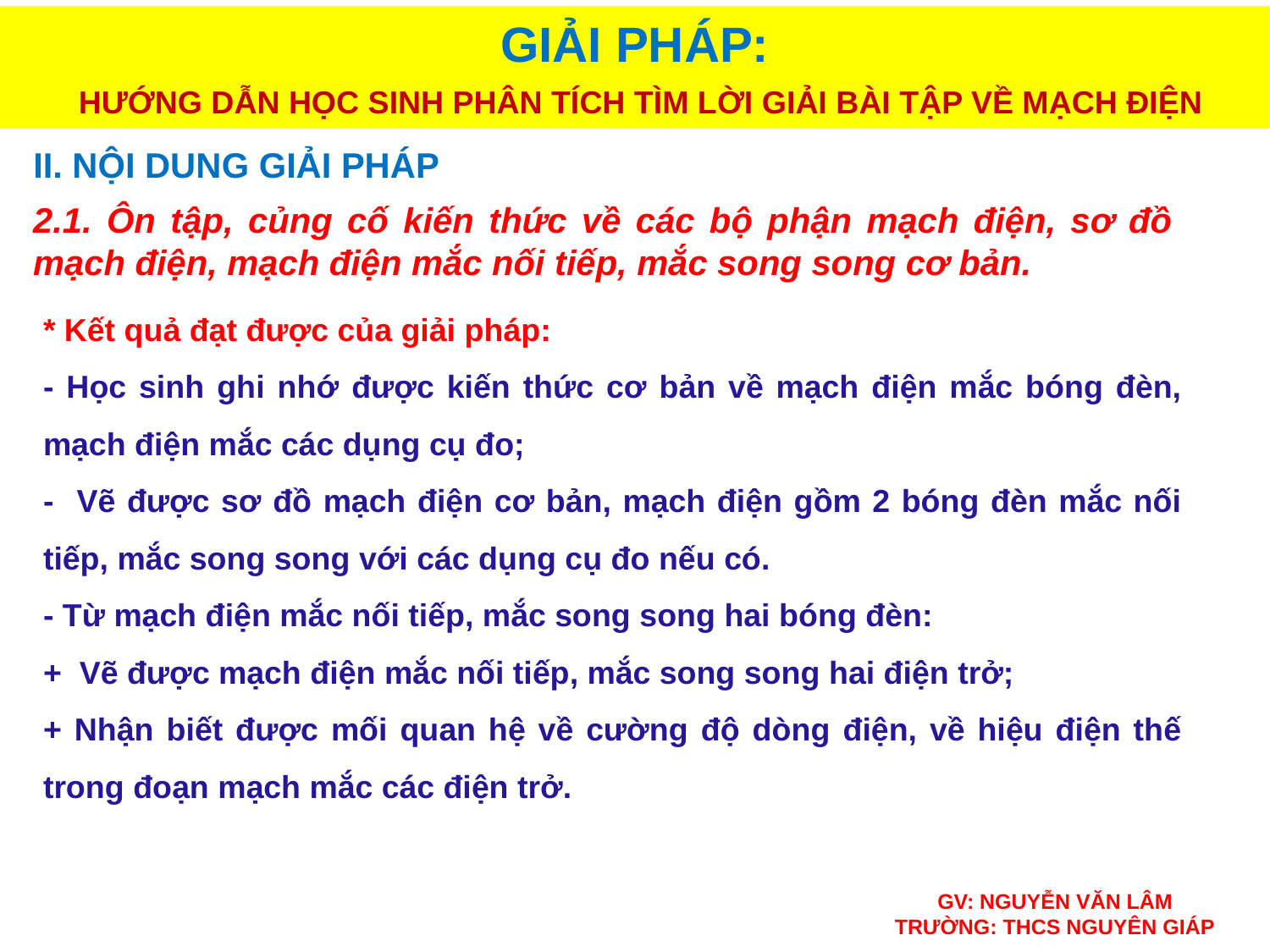

GIẢI PHÁP:
 HƯỚNG DẪN HỌC SINH PHÂN TÍCH TÌM LỜI GIẢI BÀI TẬP VỀ MẠCH ĐIỆN
II. NỘI DUNG GIẢI PHÁP
2.1. Ôn tập, củng cố kiến thức về các bộ phận mạch điện, sơ đồ mạch điện, mạch điện mắc nối tiếp, mắc song song cơ bản.
* Kết quả đạt được của giải pháp:
- Học sinh ghi nhớ được kiến thức cơ bản về mạch điện mắc bóng đèn, mạch điện mắc các dụng cụ đo;
-  Vẽ được sơ đồ mạch điện cơ bản, mạch điện gồm 2 bóng đèn mắc nối tiếp, mắc song song với các dụng cụ đo nếu có.
- Từ mạch điện mắc nối tiếp, mắc song song hai bóng đèn:
+  Vẽ được mạch điện mắc nối tiếp, mắc song song hai điện trở;
+ Nhận biết được mối quan hệ về cường độ dòng điện, về hiệu điện thế trong đoạn mạch mắc các điện trở.

GV: NGUYỄN VĂN LÂM
TRƯỜNG: THCS NGUYÊN GIÁP